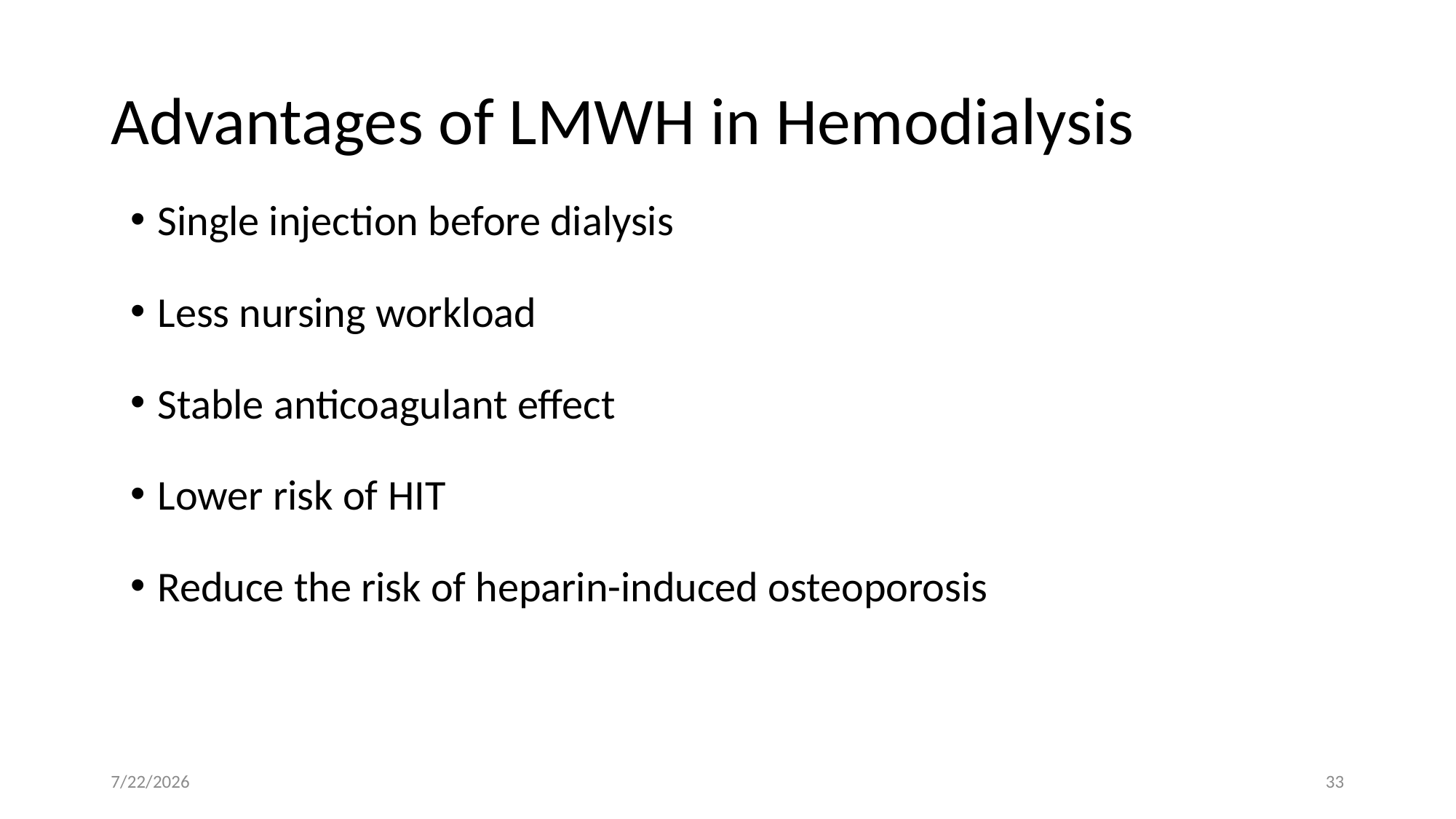

# Advantages of LMWH in Hemodialysis

Single injection before dialysis
Less nursing workload
Stable anticoagulant effect
Lower risk of HIT
Reduce the risk of heparin-induced osteoporosis
7/22/2026
33